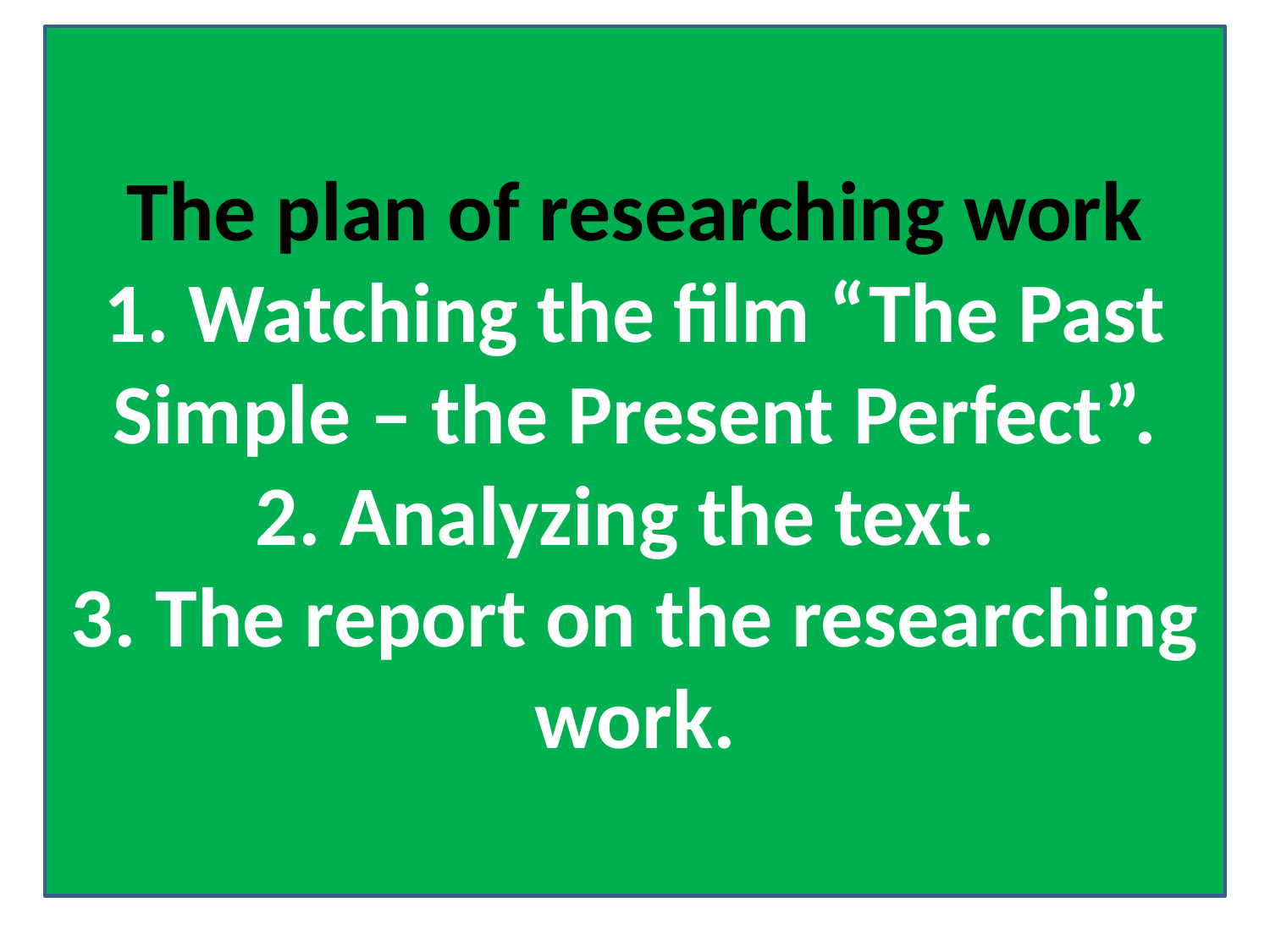

The plan of researching work
1. Watching the film “The Past Simple – the Present Perfect”.
2. Analyzing the text.
3. The report on the researching work.